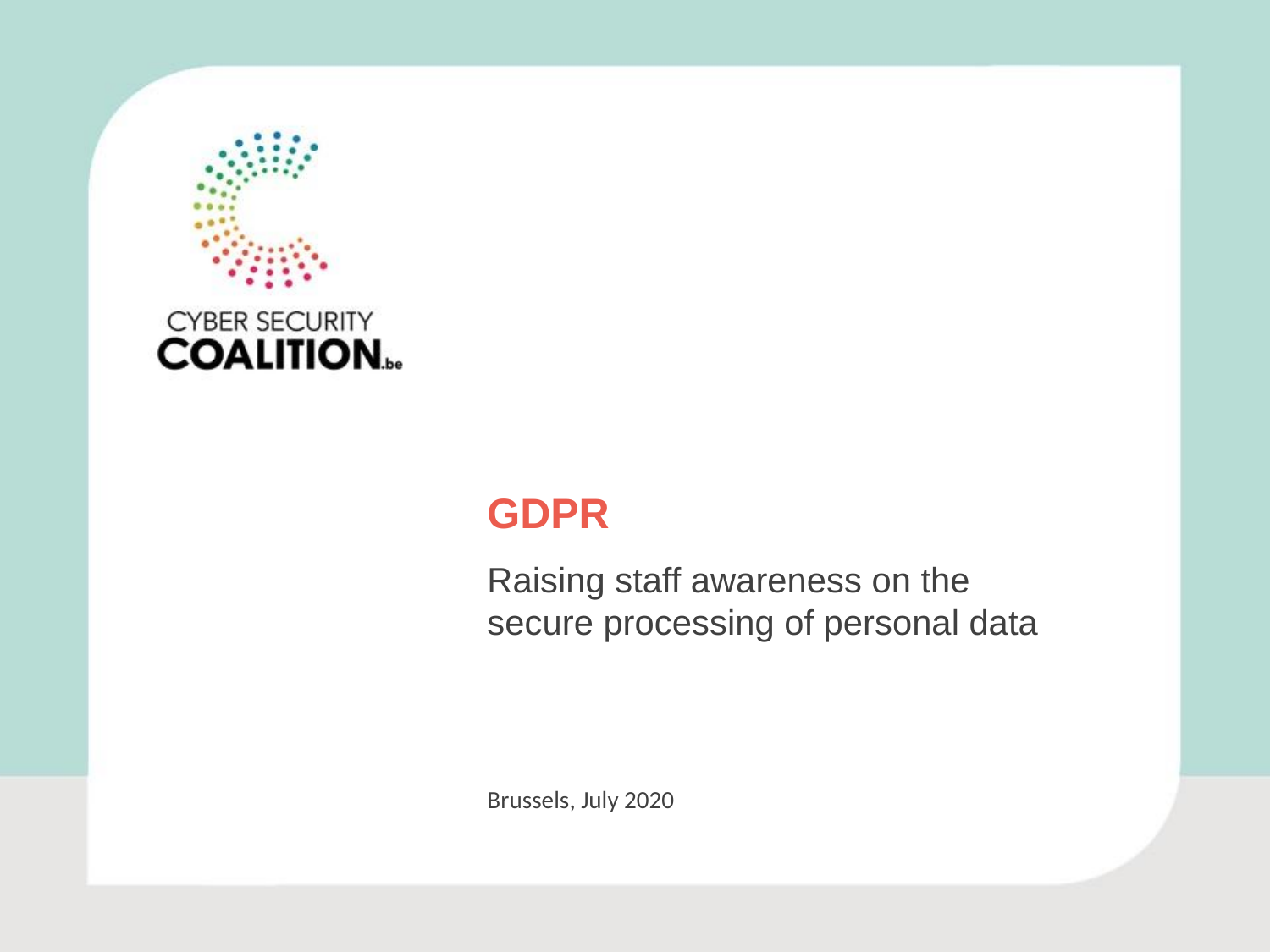

GDPR
Raising staff awareness on the secure processing of personal data

Brussels, July 2020